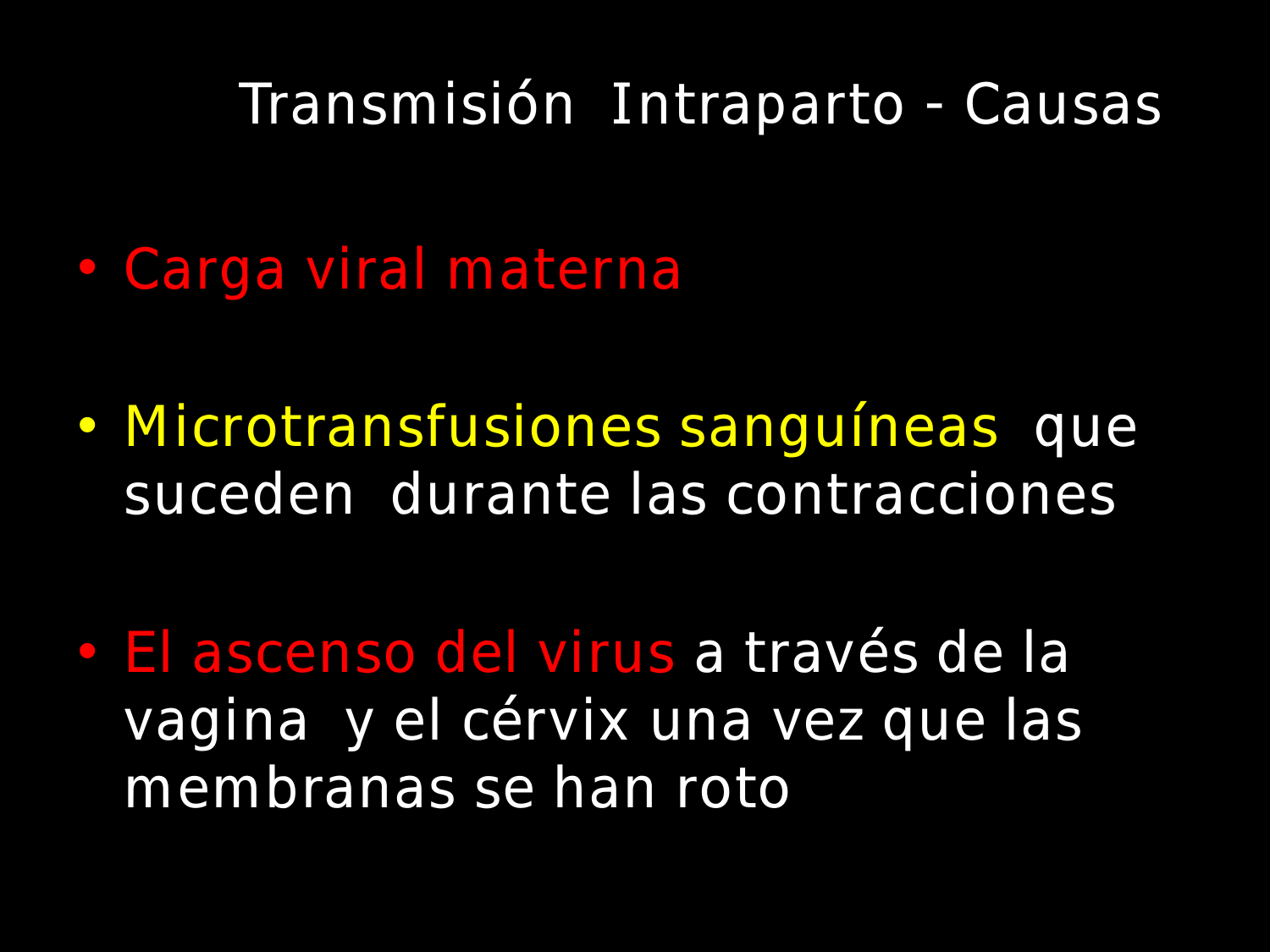

# Transmisión  Intraparto - Causas
Carga viral materna

Microtransfusiones sanguíneas  que suceden  durante las contracciones

El ascenso del virus a través de la vagina  y el cérvix una vez que las membranas se han roto